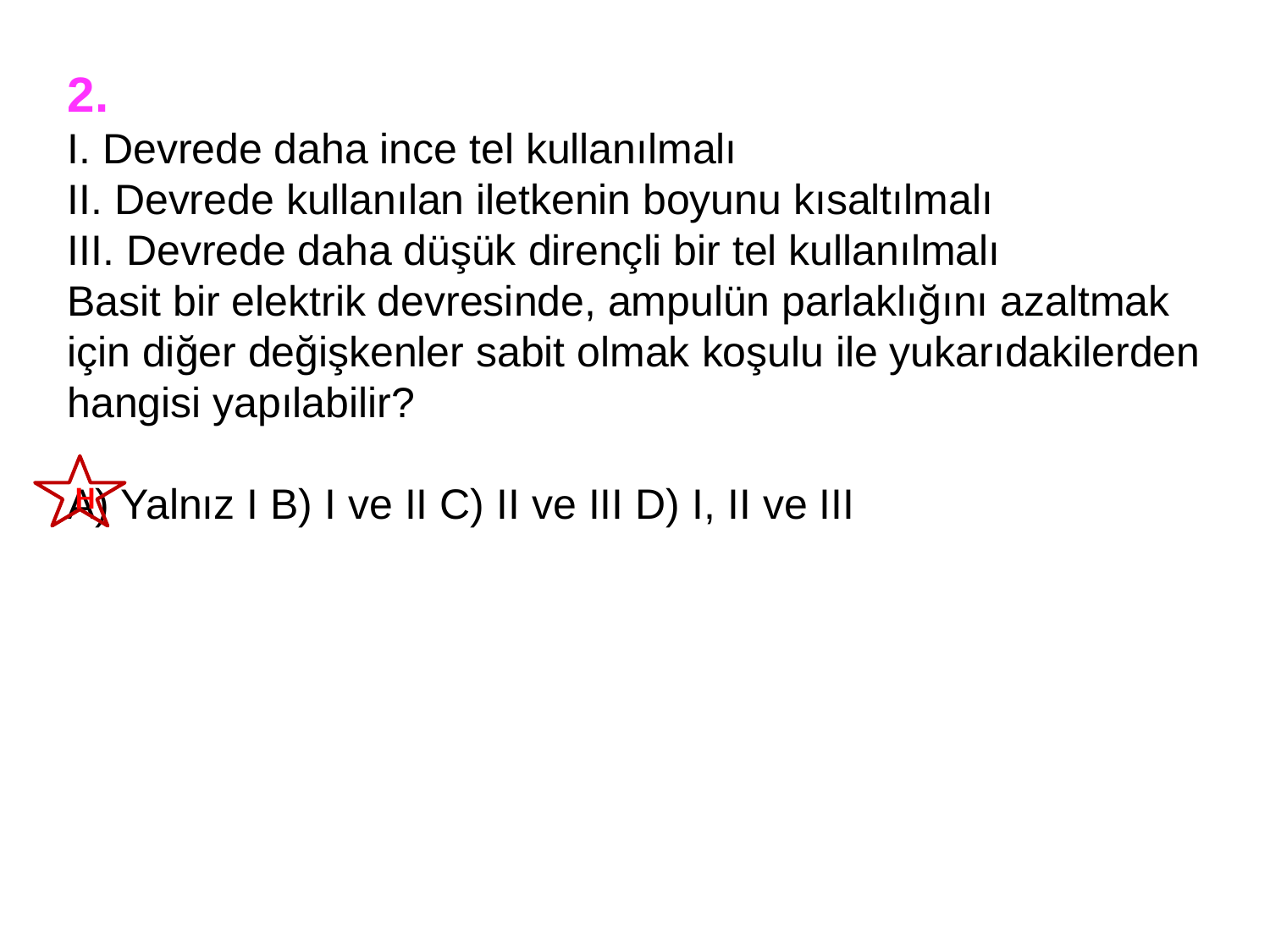

2.
I. Devrede daha ince tel kullanılmalı
II. Devrede kullanılan iletkenin boyunu kısaltılmalı
III. Devrede daha düşük dirençli bir tel kullanılmalı
Basit bir elektrik devresinde, ampulün parlaklığını azaltmak için diğer değişkenler sabit olmak koşulu ile yukarıdakilerden hangisi yapılabilir?

A) Yalnız I B) I ve II C) II ve III D) I, II ve III

H